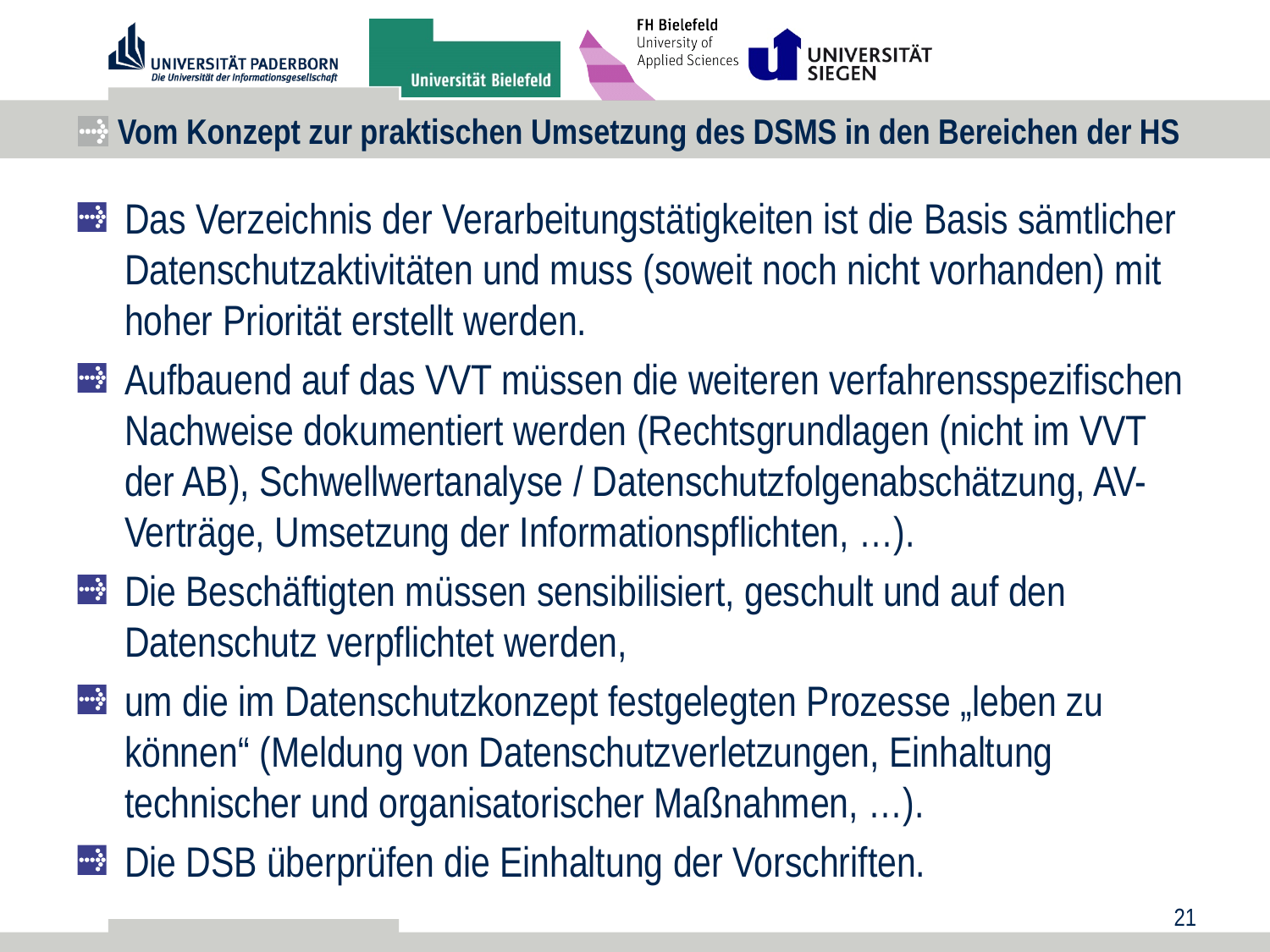

# Vom Konzept zur praktischen Umsetzung des DSMS in den Bereichen der HS
Das Verzeichnis der Verarbeitungstätigkeiten ist die Basis sämtlicher Datenschutzaktivitäten und muss (soweit noch nicht vorhanden) mit hoher Priorität erstellt werden.
Aufbauend auf das VVT müssen die weiteren verfahrensspezifischen Nachweise dokumentiert werden (Rechtsgrundlagen (nicht im VVT der AB), Schwellwertanalyse / Datenschutzfolgenabschätzung, AV-Verträge, Umsetzung der Informationspflichten, …).
Die Beschäftigten müssen sensibilisiert, geschult und auf den Datenschutz verpflichtet werden,
um die im Datenschutzkonzept festgelegten Prozesse „leben zu können“ (Meldung von Datenschutzverletzungen, Einhaltung technischer und organisatorischer Maßnahmen, …).
Die DSB überprüfen die Einhaltung der Vorschriften.

21